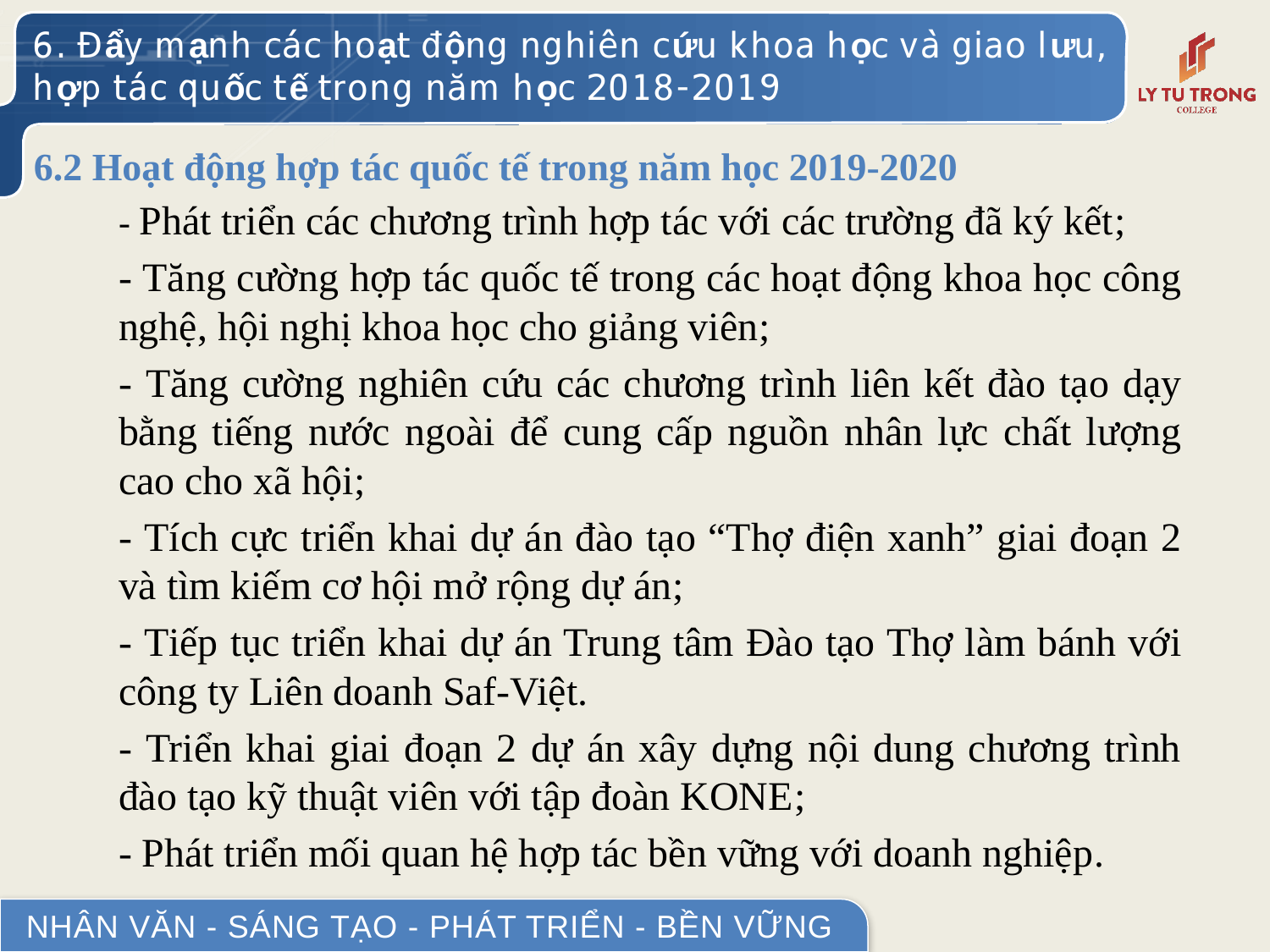

6. Đẩy mạnh các hoạt động nghiên cứu khoa học và giao lưu, hợp tác quốc tế trong năm học 2018-2019
# 6.2 Hoạt động hợp tác quốc tế trong năm học 2019-2020
- Phát triển các chương trình hợp tác với các trường đã ký kết;
- Tăng cường hợp tác quốc tế trong các hoạt động khoa học công nghệ, hội nghị khoa học cho giảng viên;
- Tăng cường nghiên cứu các chương trình liên kết đào tạo dạy bằng tiếng nước ngoài để cung cấp nguồn nhân lực chất lượng cao cho xã hội;
- Tích cực triển khai dự án đào tạo “Thợ điện xanh” giai đoạn 2 và tìm kiếm cơ hội mở rộng dự án;
- Tiếp tục triển khai dự án Trung tâm Đào tạo Thợ làm bánh với công ty Liên doanh Saf-Việt.
- Triển khai giai đoạn 2 dự án xây dựng nội dung chương trình đào tạo kỹ thuật viên với tập đoàn KONE;
- Phát triển mối quan hệ hợp tác bền vững với doanh nghiệp.